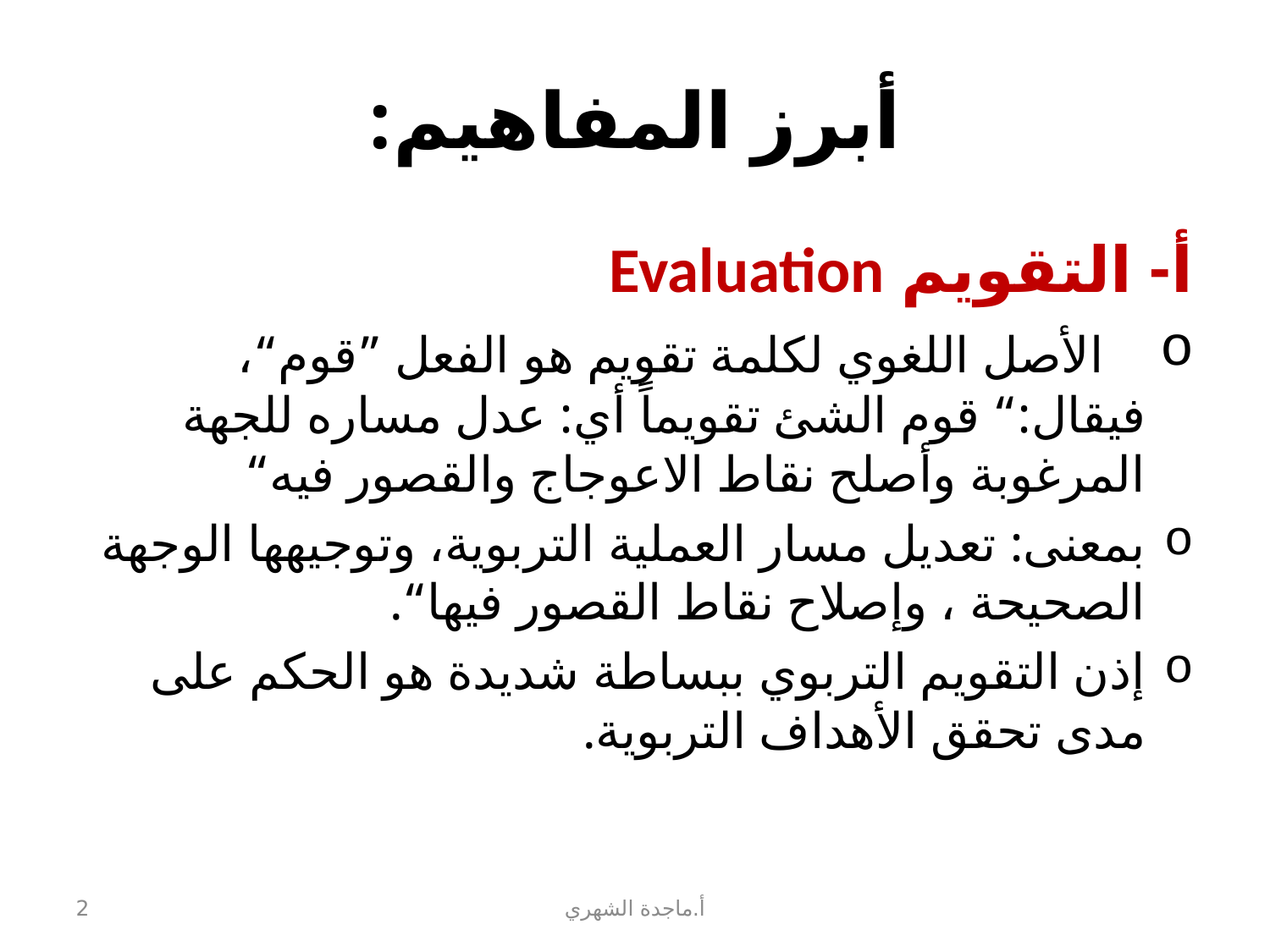

# أبرز المفاهيم:
أ- التقويم Evaluation
   الأصل اللغوي لكلمة تقويم هو الفعل ”قوم“، فيقال:“ قوم الشئ تقويماً أي: عدل مساره للجهة المرغوبة وأصلح نقاط الاعوجاج والقصور فيه“
بمعنى: تعديل مسار العملية التربوية، وتوجيهها الوجهة الصحيحة ، وإصلاح نقاط القصور فيها“.
إذن التقويم التربوي ببساطة شديدة هو الحكم على مدى تحقق الأهداف التربوية.

2
أ.ماجدة الشهري